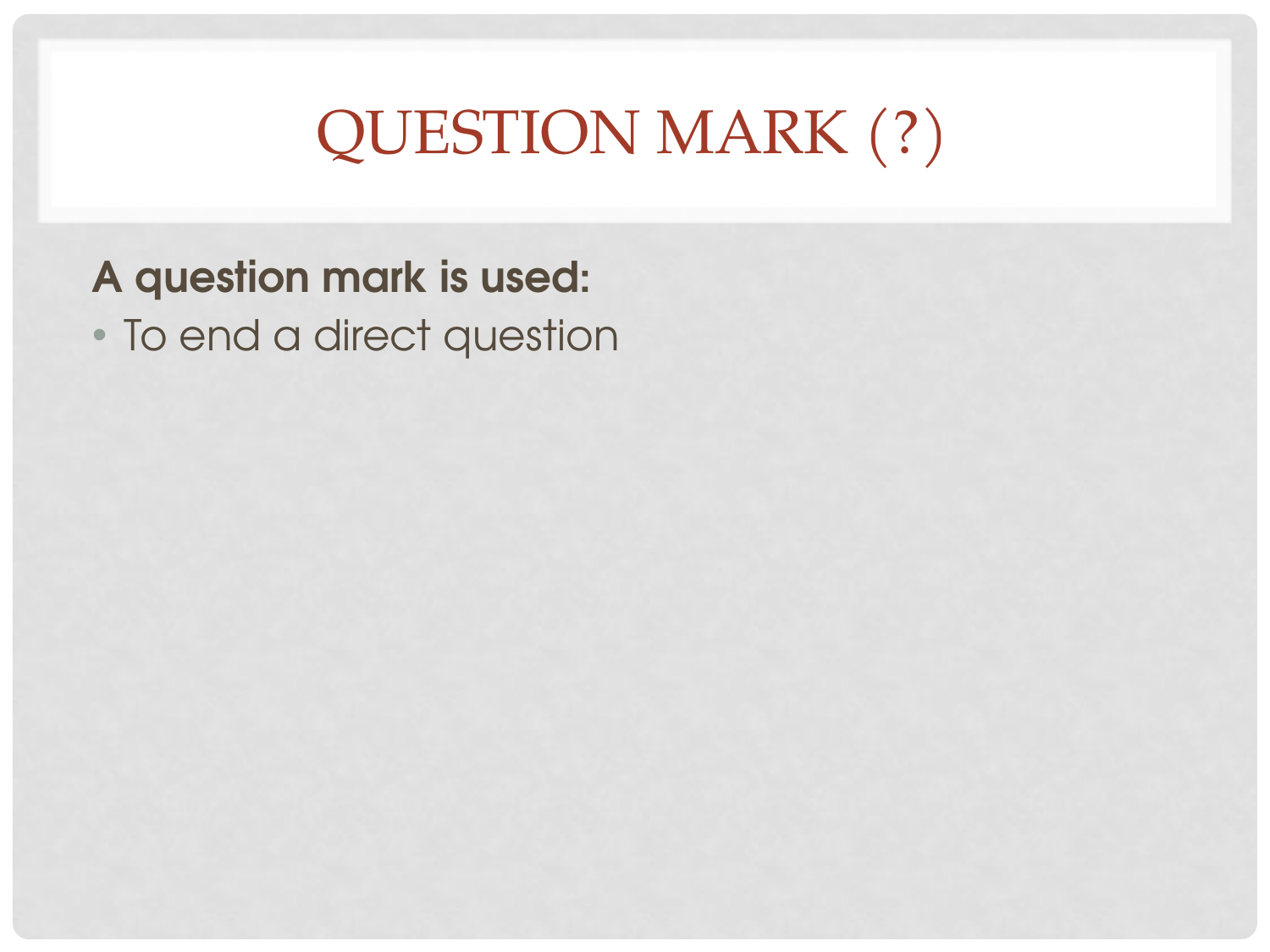

# Question Mark (?)
A question mark is used:
To end a direct question